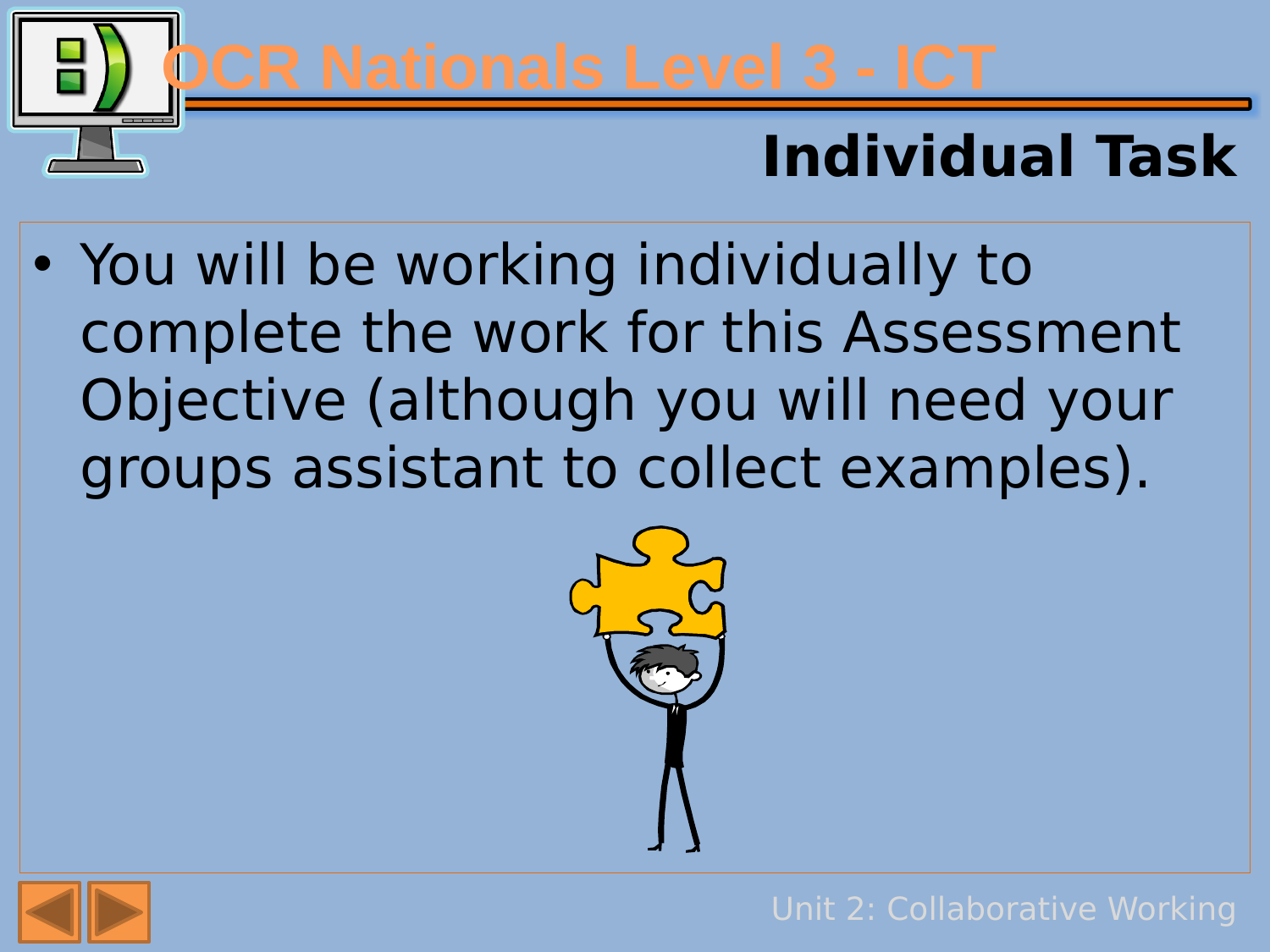

# Individual Task
You will be working individually to complete the work for this Assessment Objective (although you will need your groups assistant to collect examples).